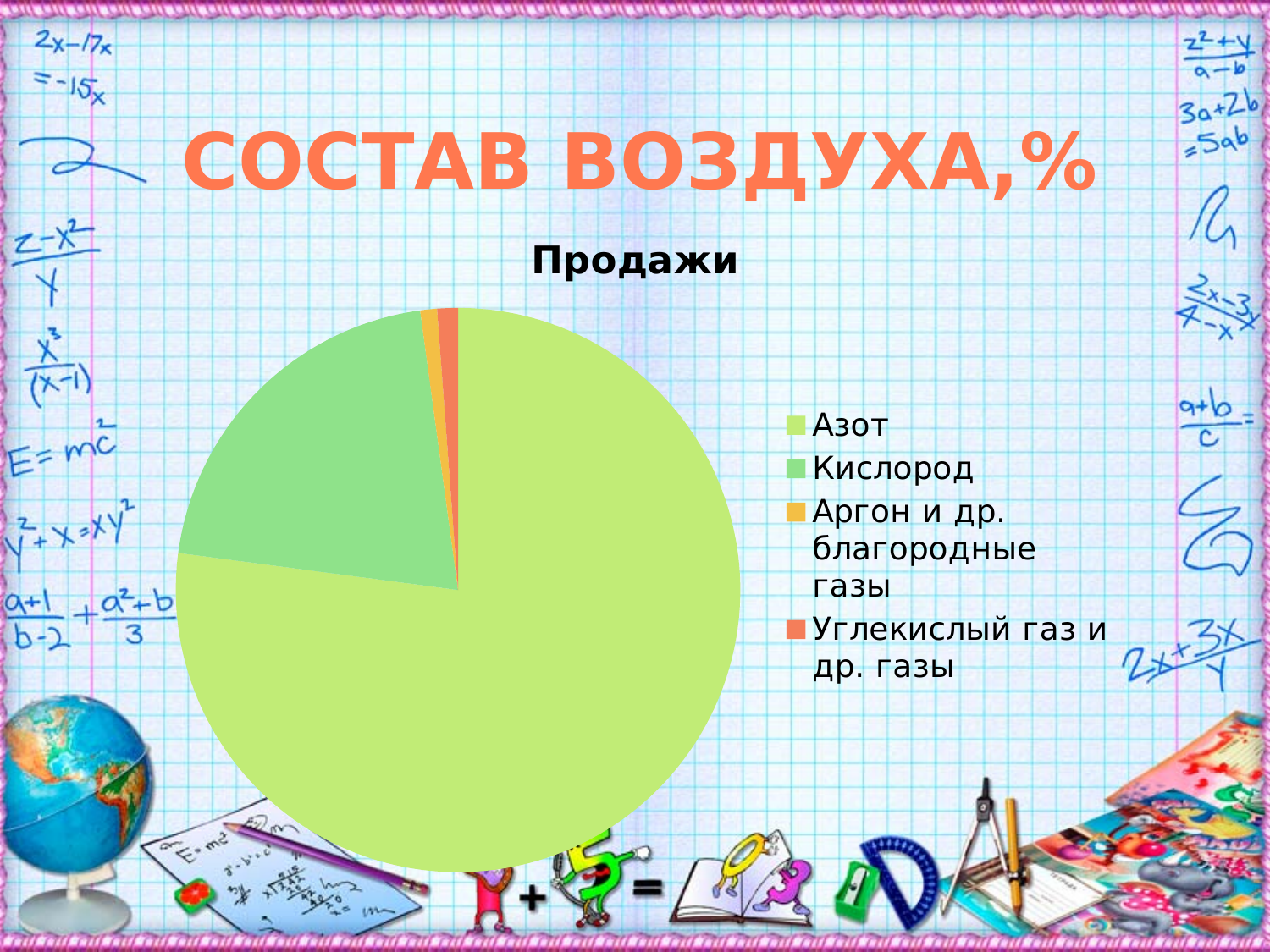

# Состав воздуха,%

### Chart:

| Category | Продажи |
|---|---|
| Азот | 78.0 |
| Кислород | 21.0 |
| Аргон и др. благородные газы | 0.9700000000000001 |
| Углекислый газ и др. газы | 1.2 |